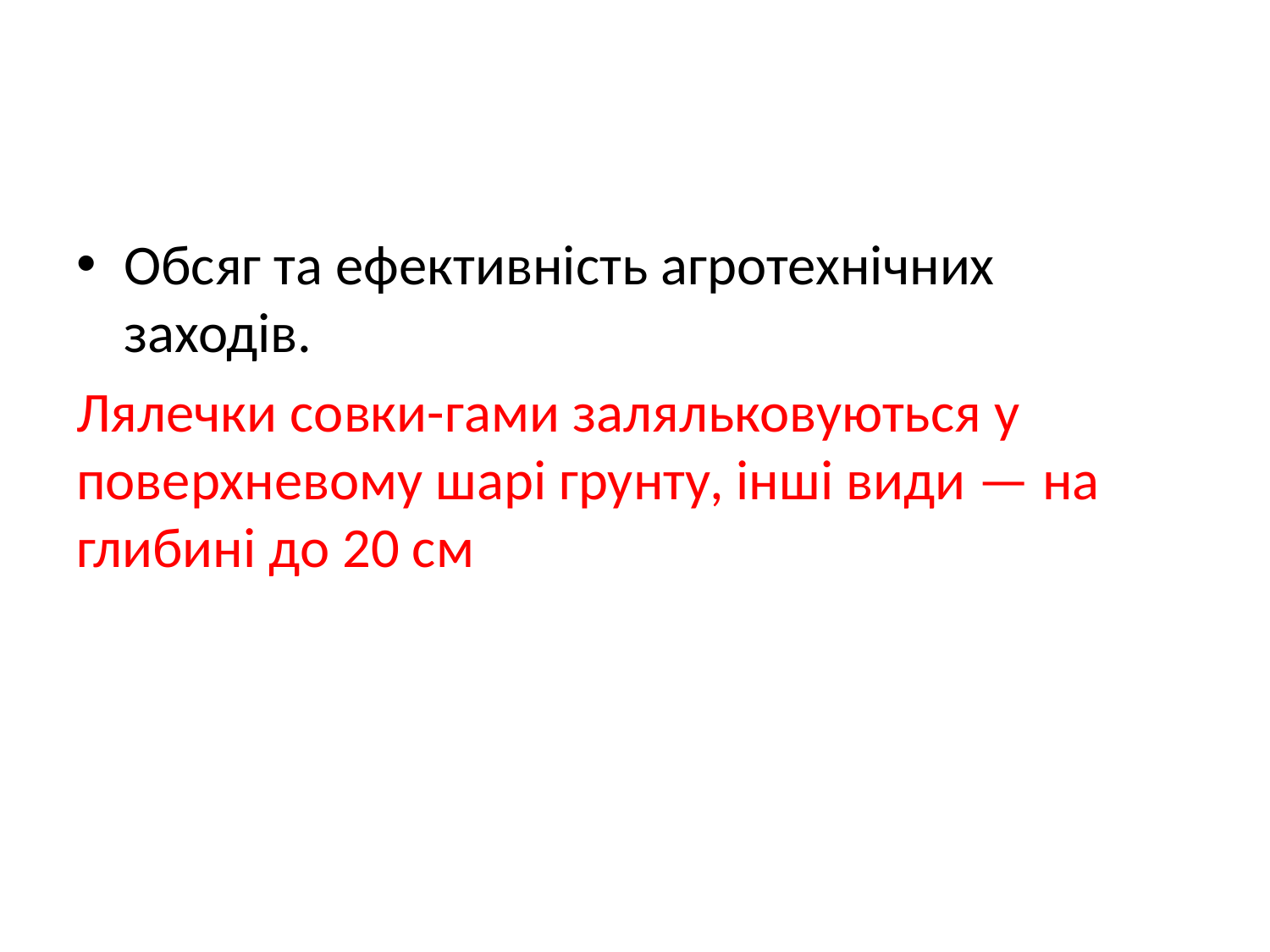

#
Обсяг та ефективність агротехнічних заходів.
Лялечки совки-гами заляльковуються у поверхневому шарі грунту, інші види — на глибині до 20 см